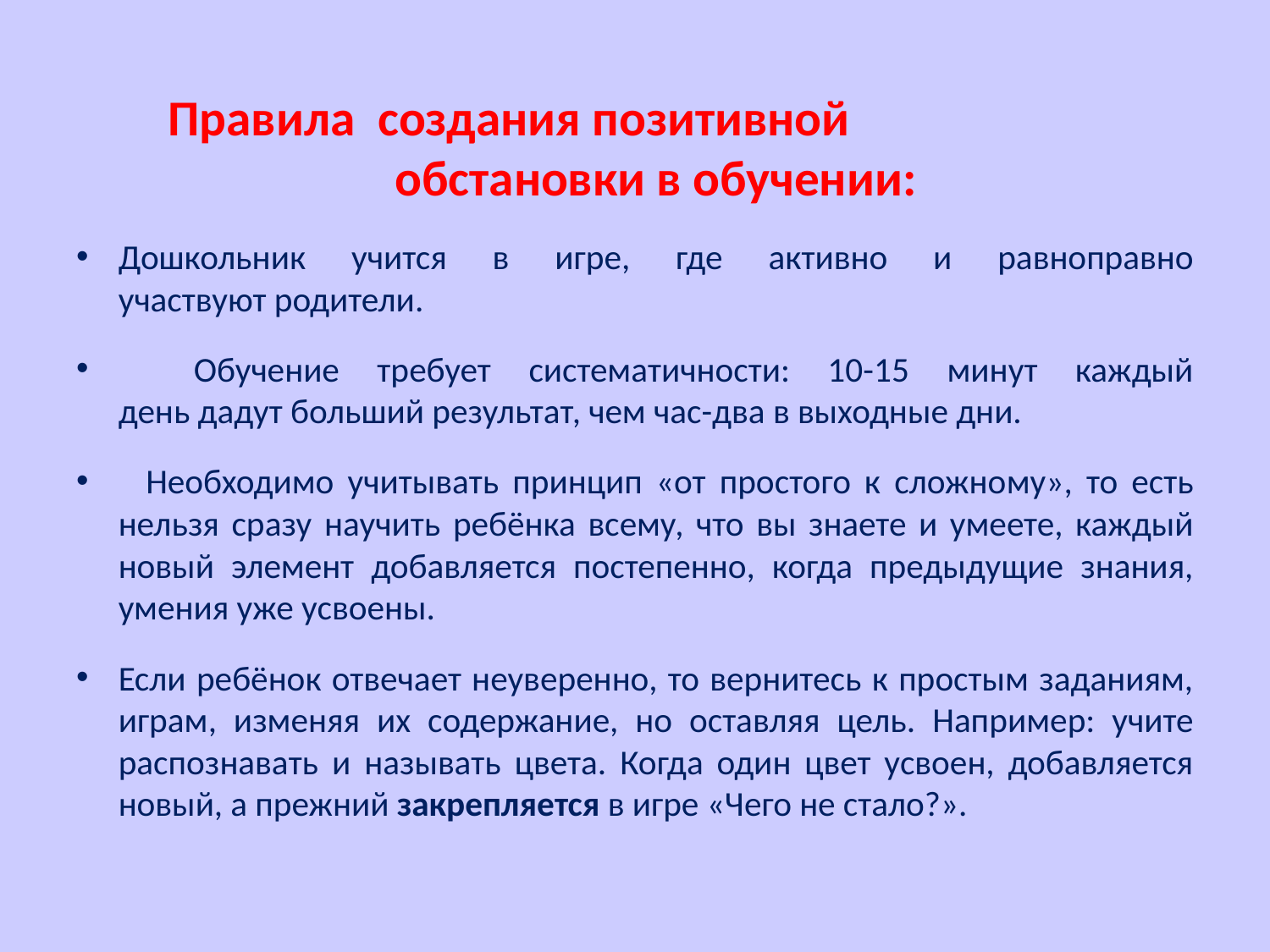

Правила  создания позитивной                       обстановки в обучении:

Дошкольник учится в игре, где активно и равноправно
участвуют родители.

  Обучение требует систематичности: 10-15 минут каждый
день дадут больший результат, чем час-два в выходные дни.

  Необходимо учитывать принцип «от простого к сложно­му», то есть нельзя сразу научить ребёнка всему, что вы знаете и умеете, каждый новый элемент добавляется постепенно, когда предыдущие знания, умения уже усвоены.

Если ребёнок отвеча­ет неуверенно, то вернитесь к простым заданиям, играм, изме­няя их содержание, но оставляя цель. Например: учите распо­знавать и называть цвета. Когда один цвет усвоен, добавляется новый, а прежний закрепляется в игре «Чего не стало?».